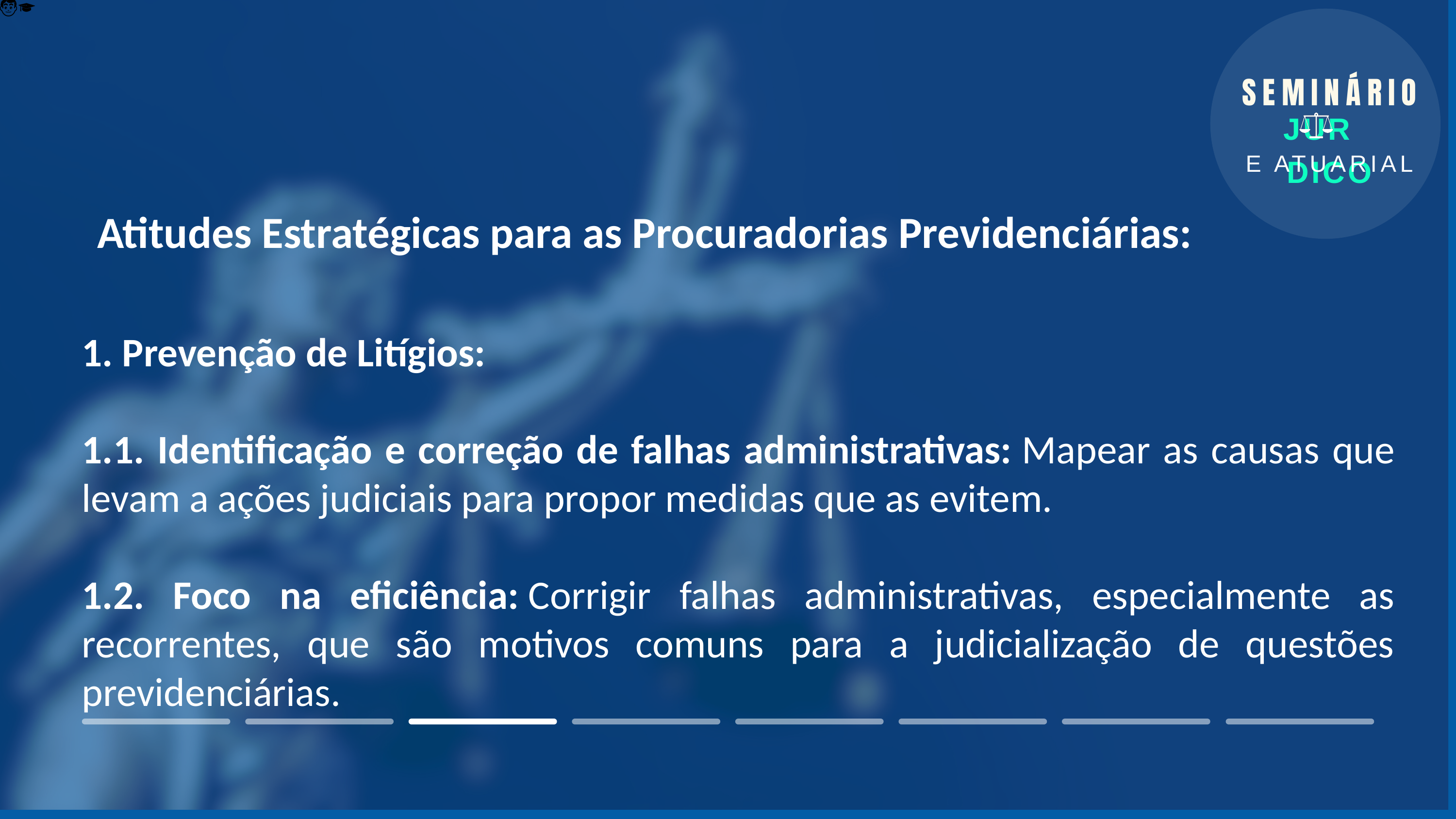

👨‍🎓

SEMINÁRIO
JUR   DICO

E ATUARIAL
Atitudes Estratégicas para as Procuradorias Previdenciárias:
1. Prevenção de Litígios:

1.1. Identificação e correção de falhas administrativas: Mapear as causas que levam a ações judiciais para propor medidas que as evitem.

1.2. Foco na eficiência: Corrigir falhas administrativas, especialmente as recorrentes, que são motivos comuns para a judicialização de questões previdenciárias.